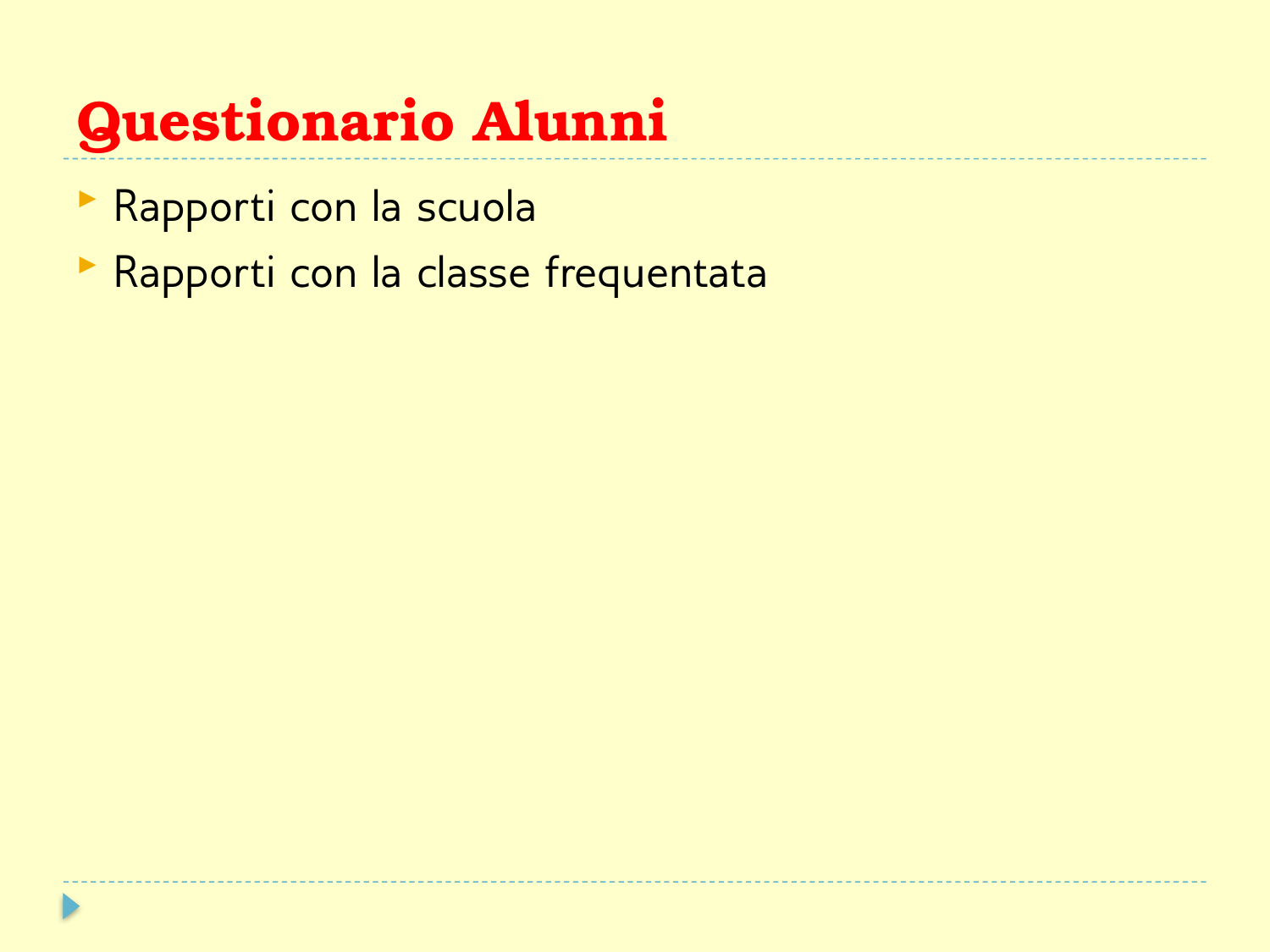

# Questionario Alunni
Rapporti con la scuola
Rapporti con la classe frequentata